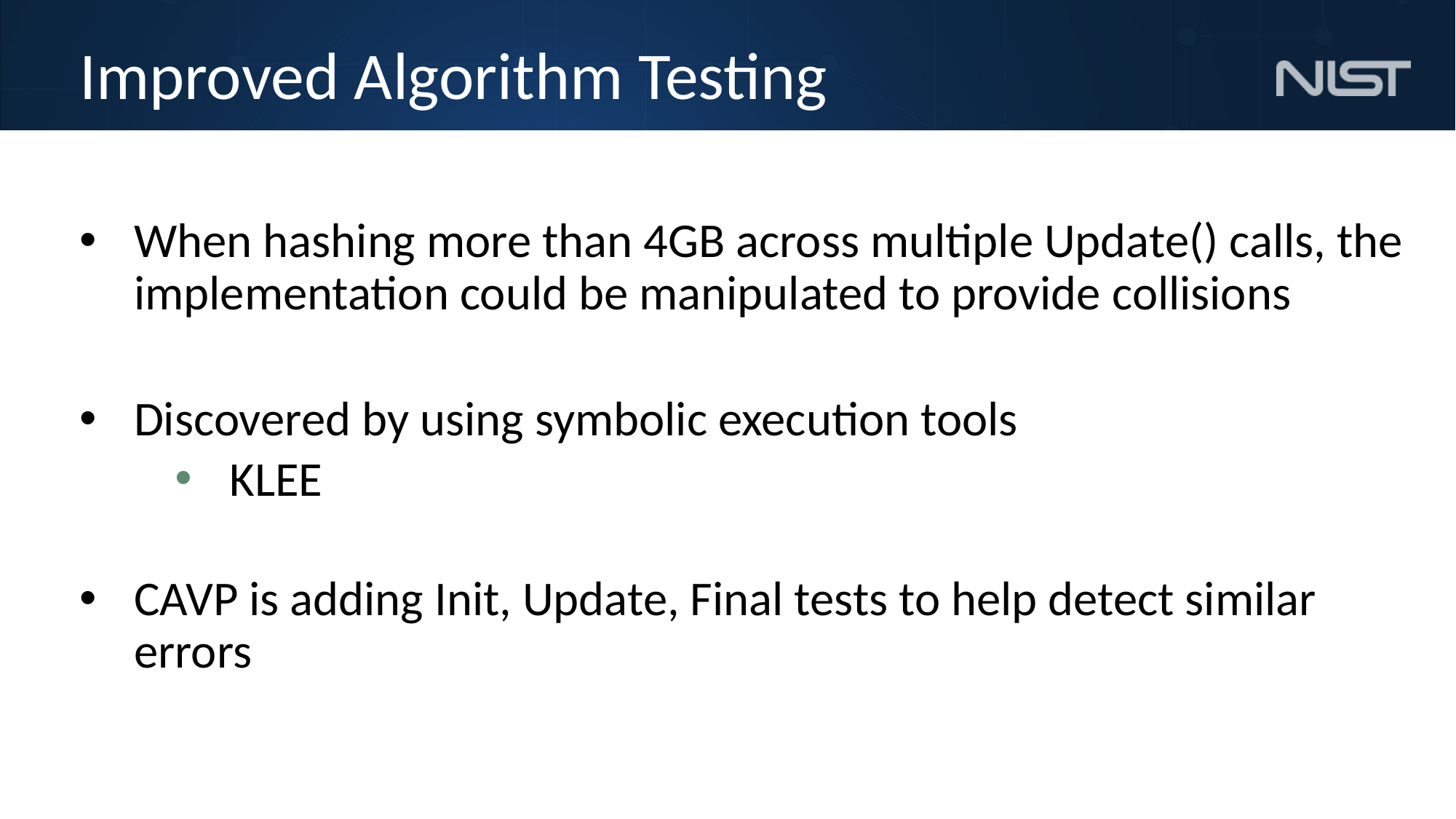

# Improved Algorithm Testing
When hashing more than 4GB across multiple Update() calls, the implementation could be manipulated to provide collisions
Discovered by using symbolic execution tools
KLEE
CAVP is adding Init, Update, Final tests to help detect similar errors